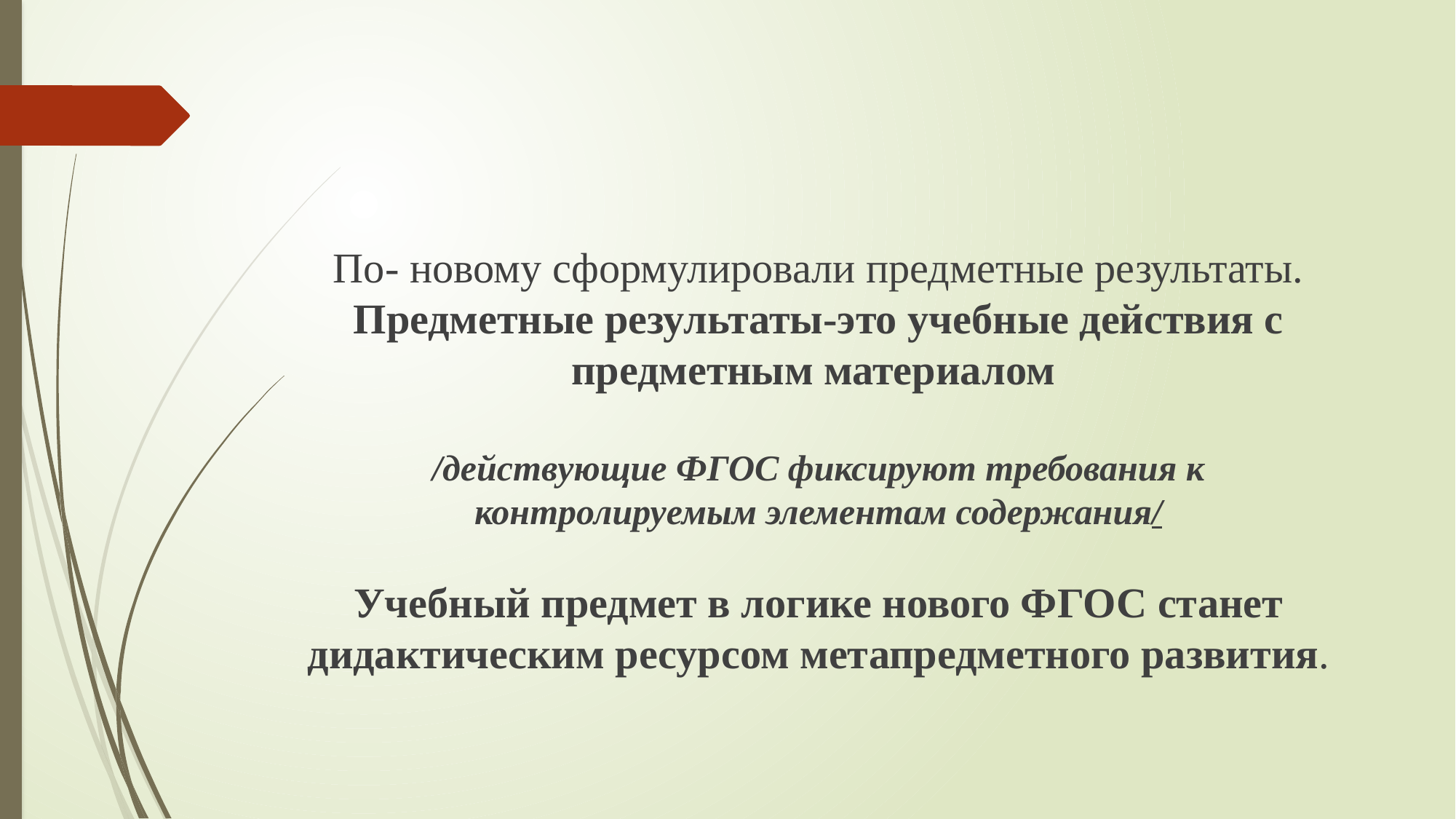

#

По- новому сформулировали предметные результаты.
Предметные результаты-это учебные действия с предметным материалом

/действующие ФГОС фиксируют требования к контролируемым элементам содержания/

Учебный предмет в логике нового ФГОС станет дидактическим ресурсом метапредметного развития.